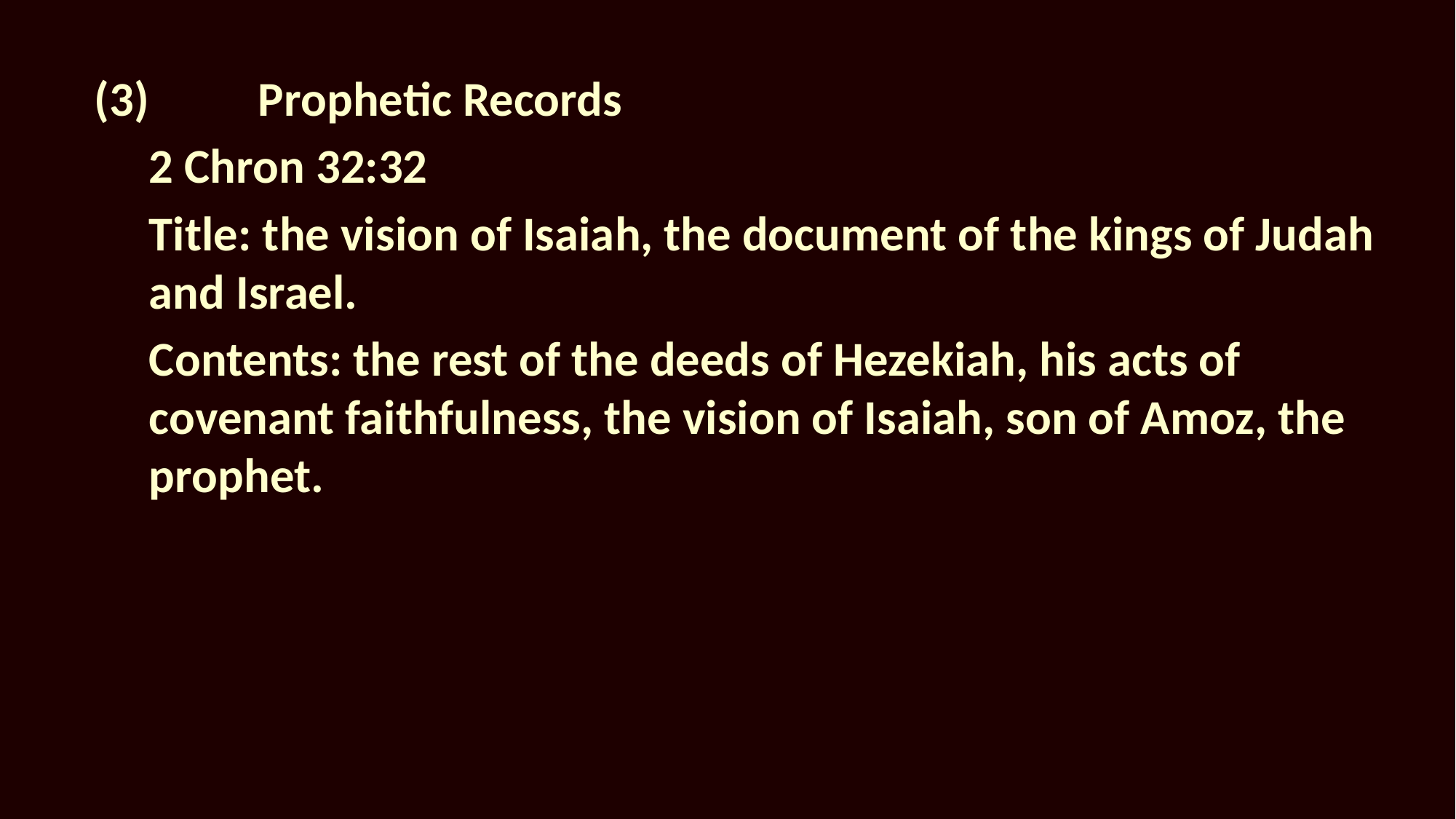

(3)	Prophetic Records
	2 Chron 32:32
	Title: the vision of Isaiah, the document of the kings of Judah and Israel.
	Contents: the rest of the deeds of Hezekiah, his acts of covenant faithfulness, the vision of Isaiah, son of Amoz, the prophet.